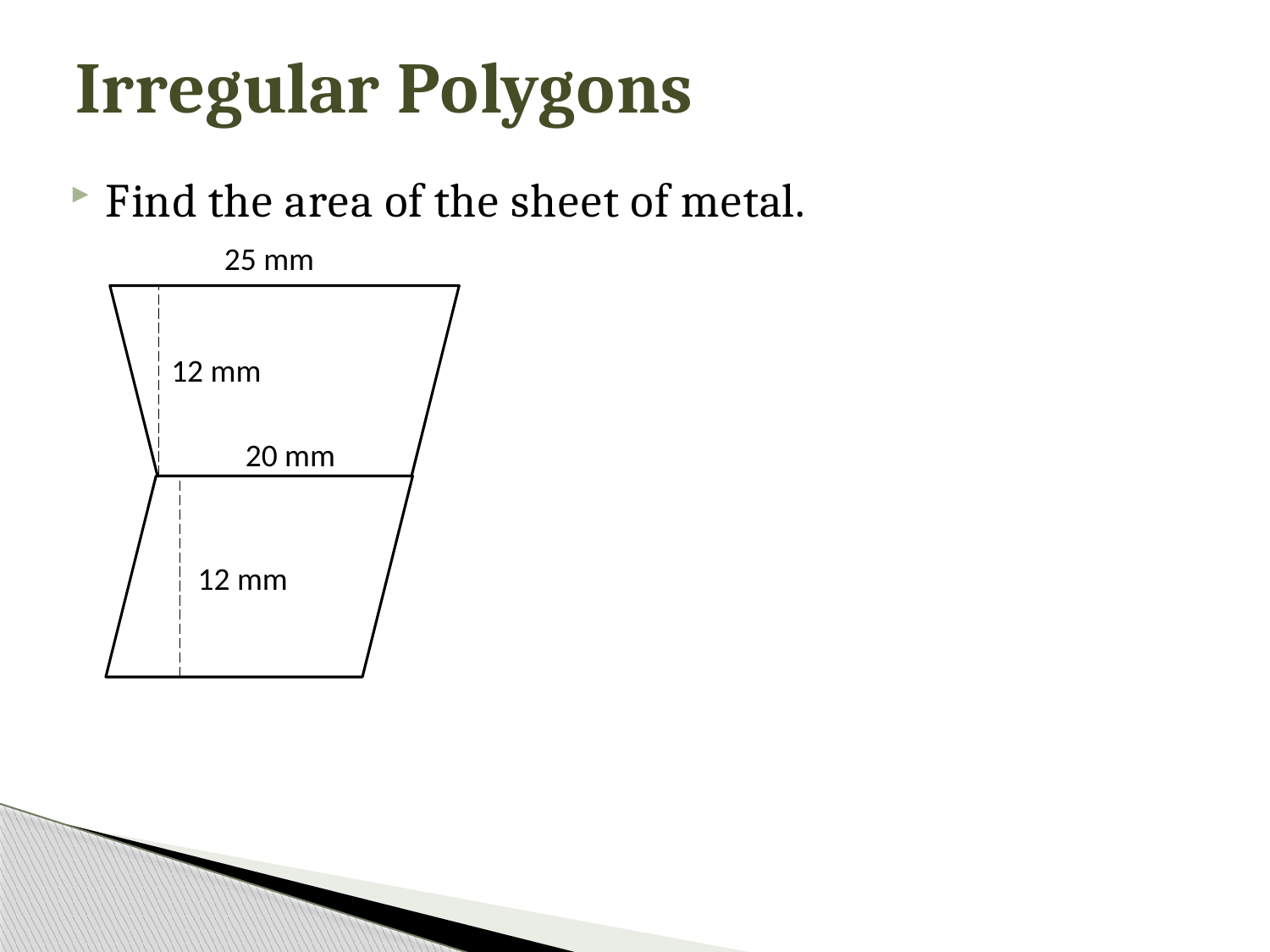

# Irregular Polygons
Find the area of the sheet of metal.
25 mm

12 mm
20 mm

12 mm